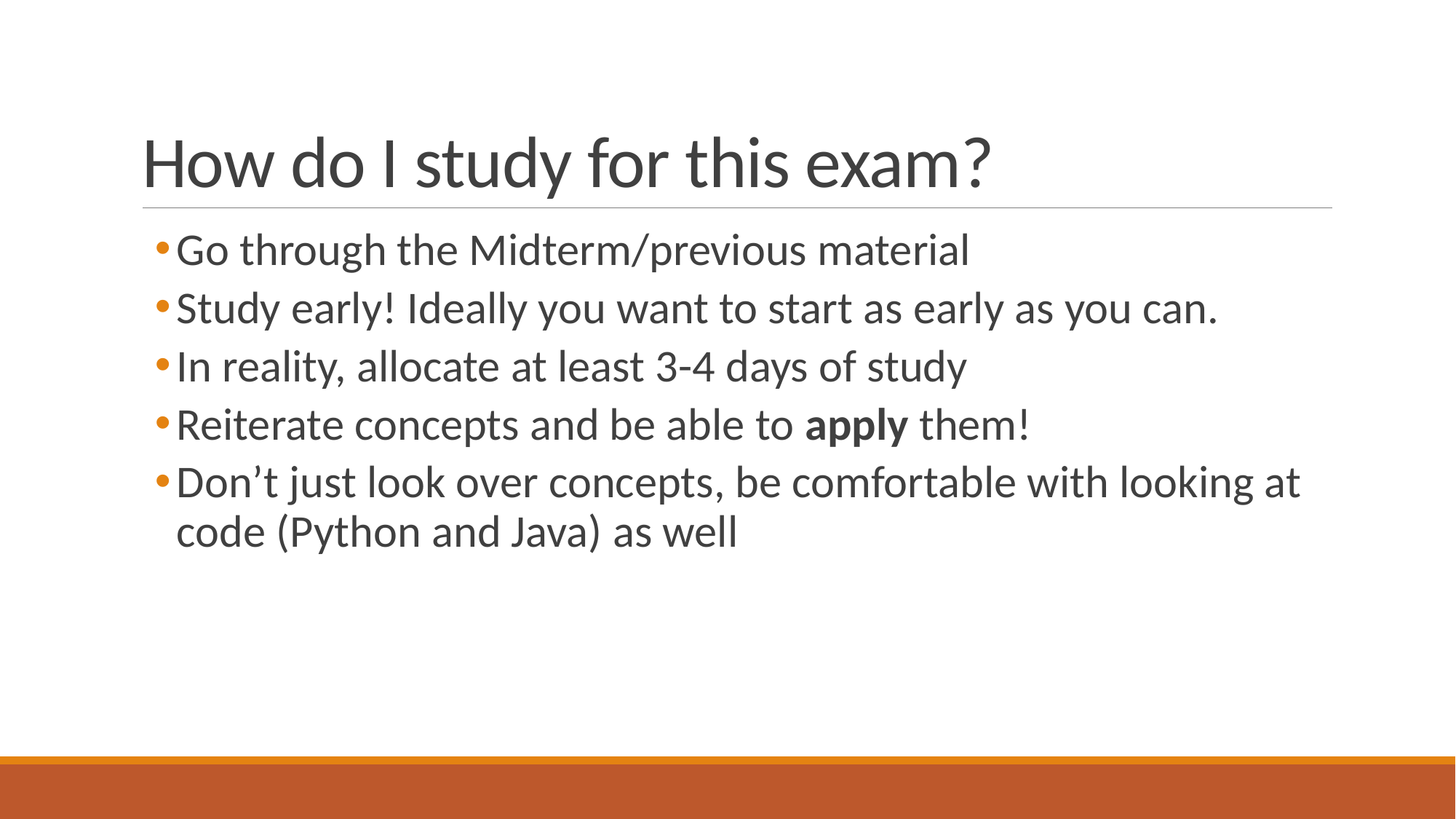

# How do I study for this exam?
Go through the Midterm/previous material
Study early! Ideally you want to start as early as you can.
In reality, allocate at least 3-4 days of study
Reiterate concepts and be able to apply them!
Don’t just look over concepts, be comfortable with looking at code (Python and Java) as well